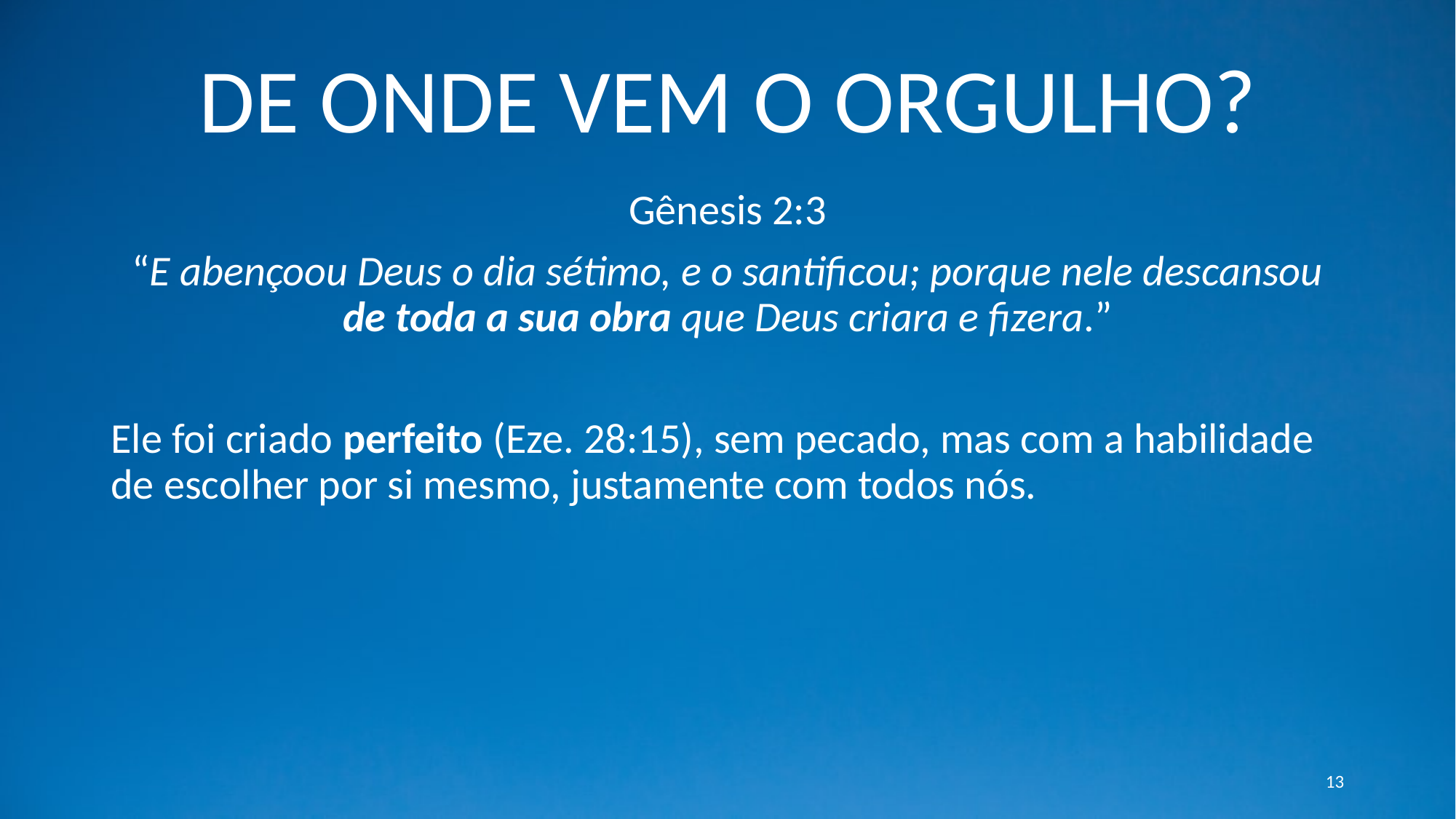

# DE ONDE VEM O ORGULHO?
Gênesis 2:3
“E abençoou Deus o dia sétimo, e o santificou; porque nele descansou de toda a sua obra que Deus criara e fizera.”

Ele foi criado perfeito (Eze. 28:15), sem pecado, mas com a habilidade de escolher por si mesmo, justamente com todos nós.

13